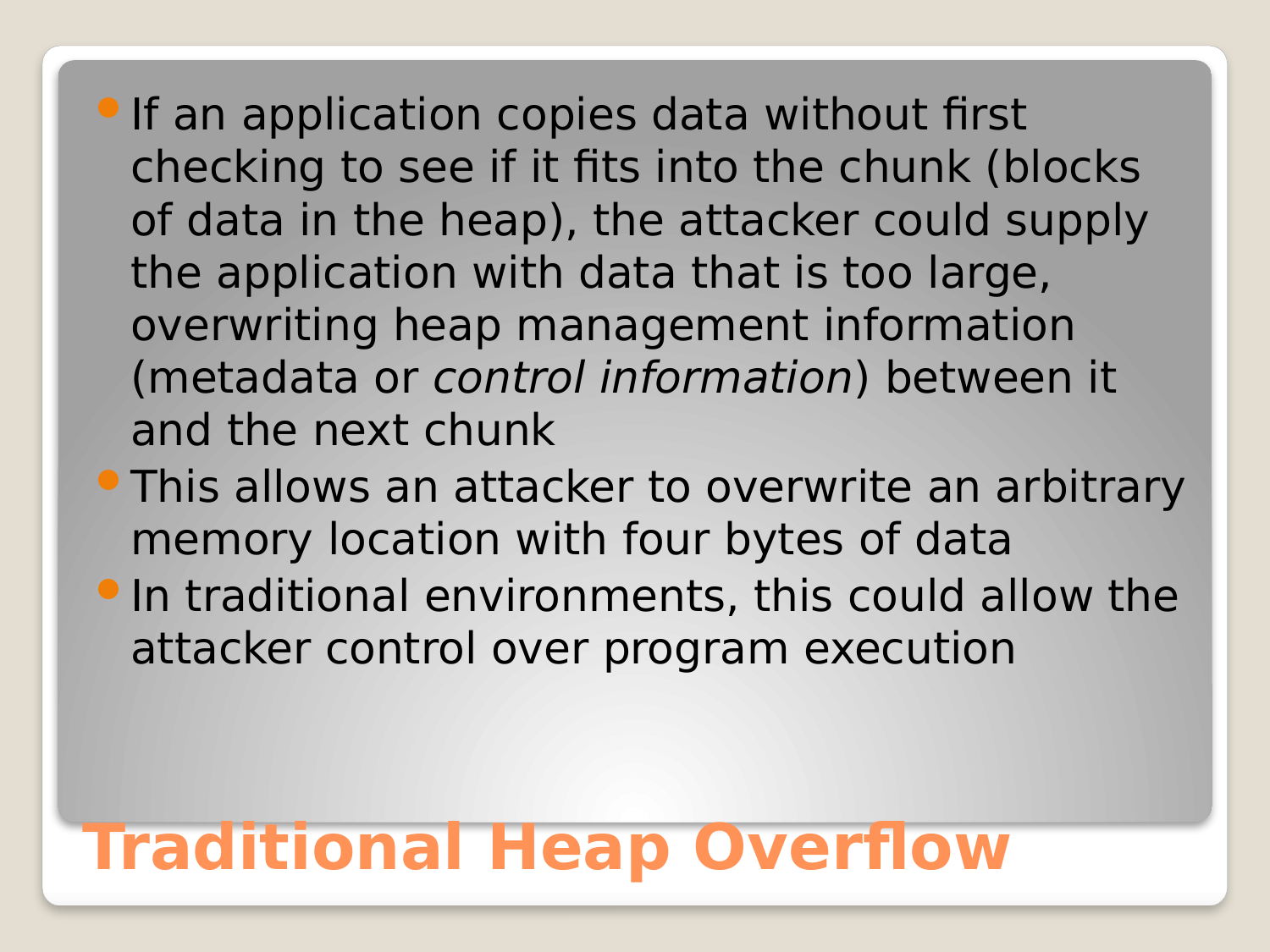

If an application copies data without first checking to see if it fits into the chunk (blocks of data in the heap), the attacker could supply the application with data that is too large, overwriting heap management information (metadata or control information) between it and the next chunk
This allows an attacker to overwrite an arbitrary memory location with four bytes of data
In traditional environments, this could allow the attacker control over program execution
# Traditional Heap Overflow